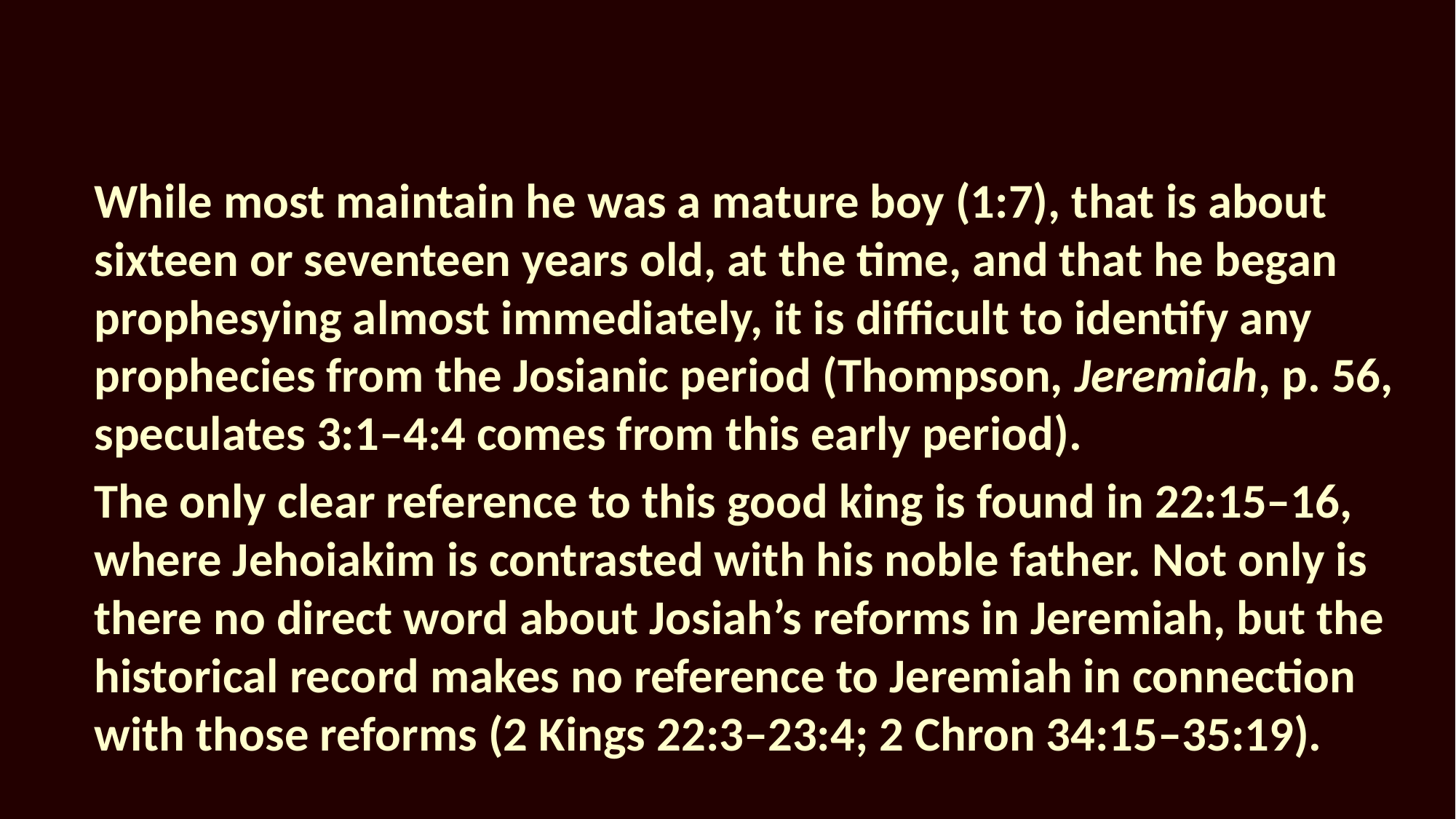

While most maintain he was a mature boy (1:7), that is about sixteen or seventeen years old, at the time, and that he began prophesying almost immediately, it is difficult to identify any prophecies from the Josianic period (Thompson, Jeremiah, p. 56, speculates 3:1–4:4 comes from this early period).
The only clear reference to this good king is found in 22:15–16, where Jehoiakim is contrasted with his noble father. Not only is there no direct word about Josiah’s reforms in Jeremiah, but the historical record makes no reference to Jeremiah in connection with those reforms (2 Kings 22:3–23:4; 2 Chron 34:15–35:19).